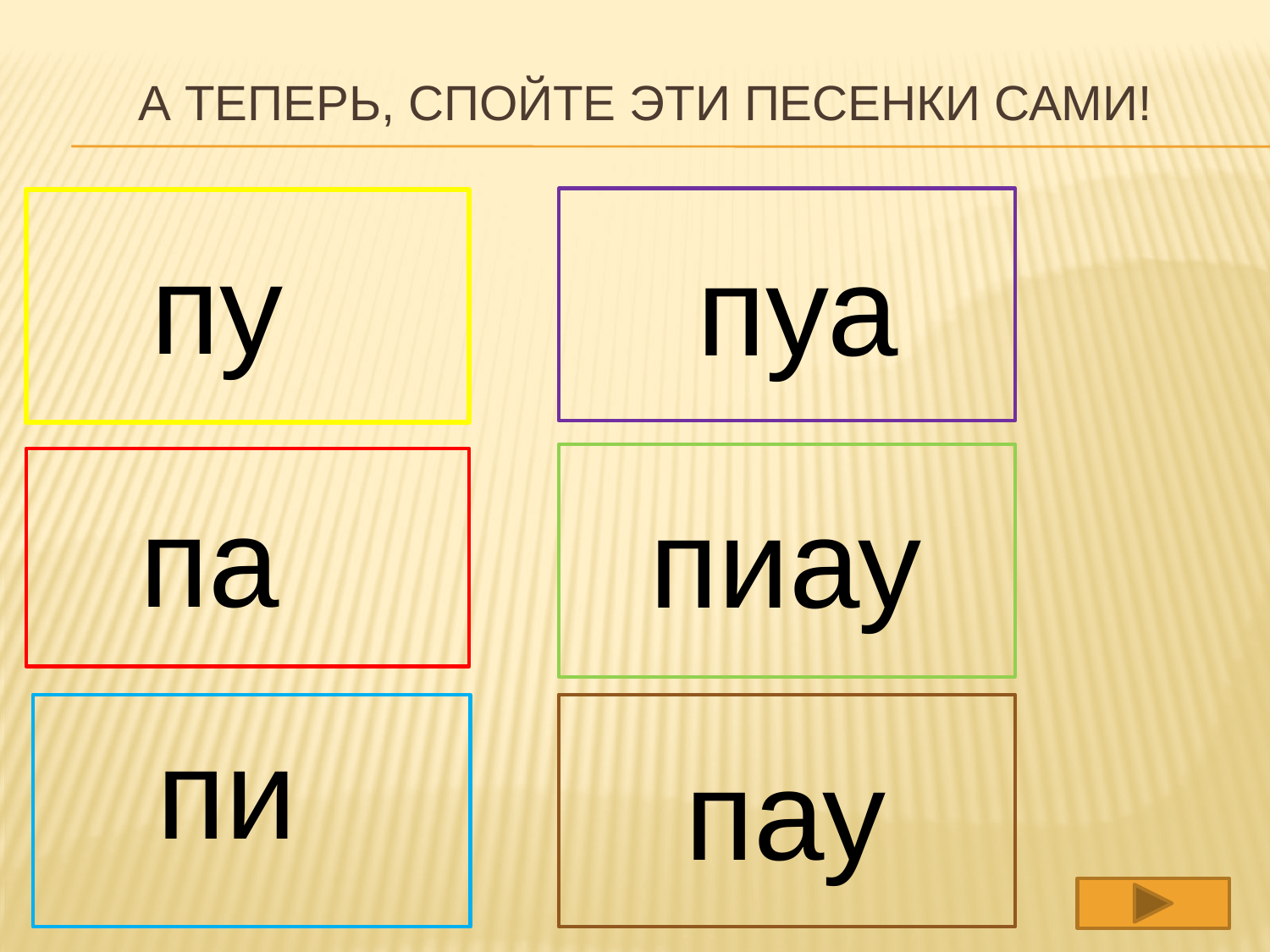

# А теперь, спойте эти песенки сами!

пу
пуа

па
пиау

пи
пау